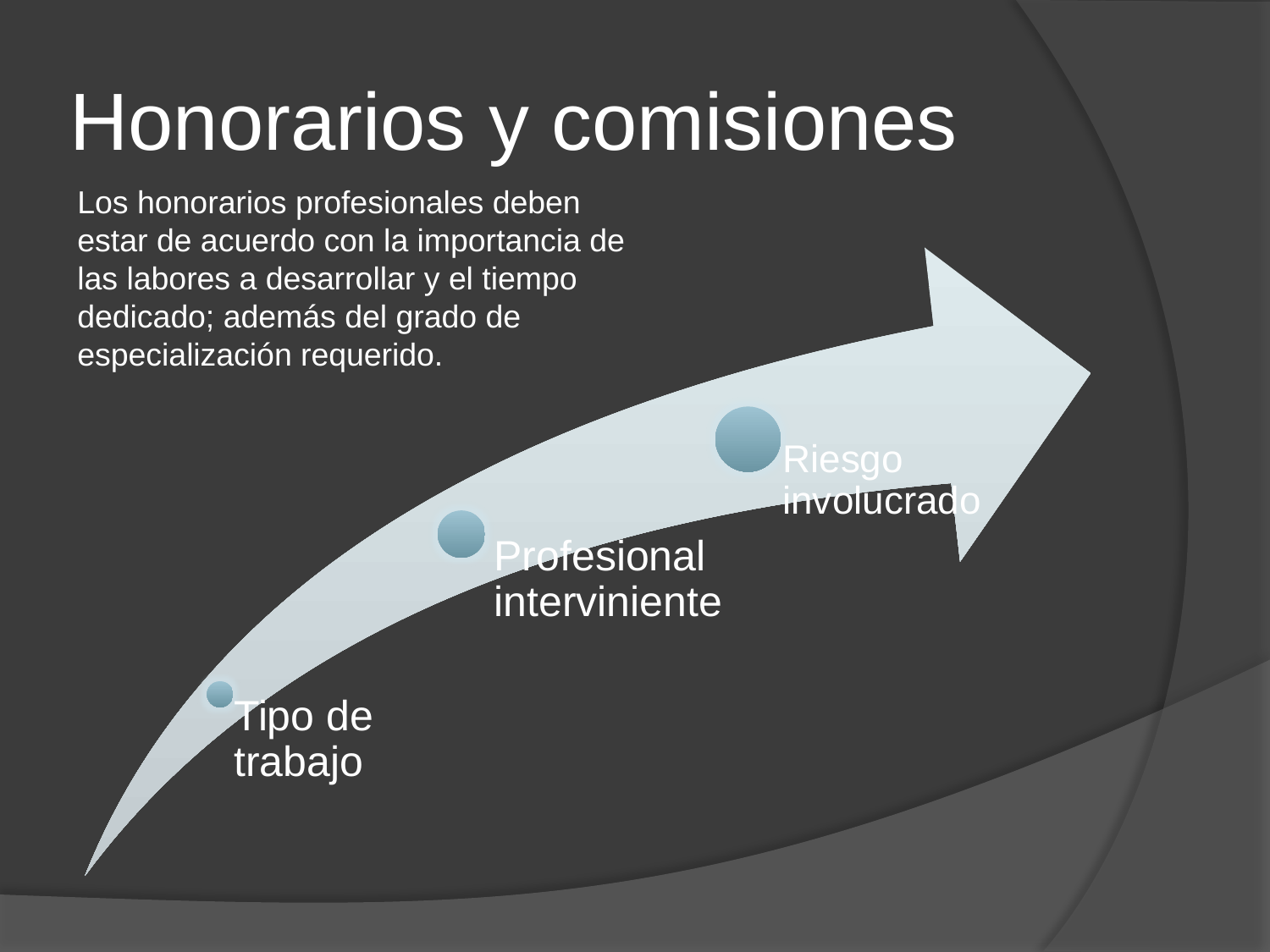

# Honorarios y comisiones
Los honorarios profesionales deben estar de acuerdo con la importancia de las labores a desarrollar y el tiempo dedicado; además del grado de especialización requerido.
Tipo de trabajo
Profesional interviniente
Riesgo involucrado